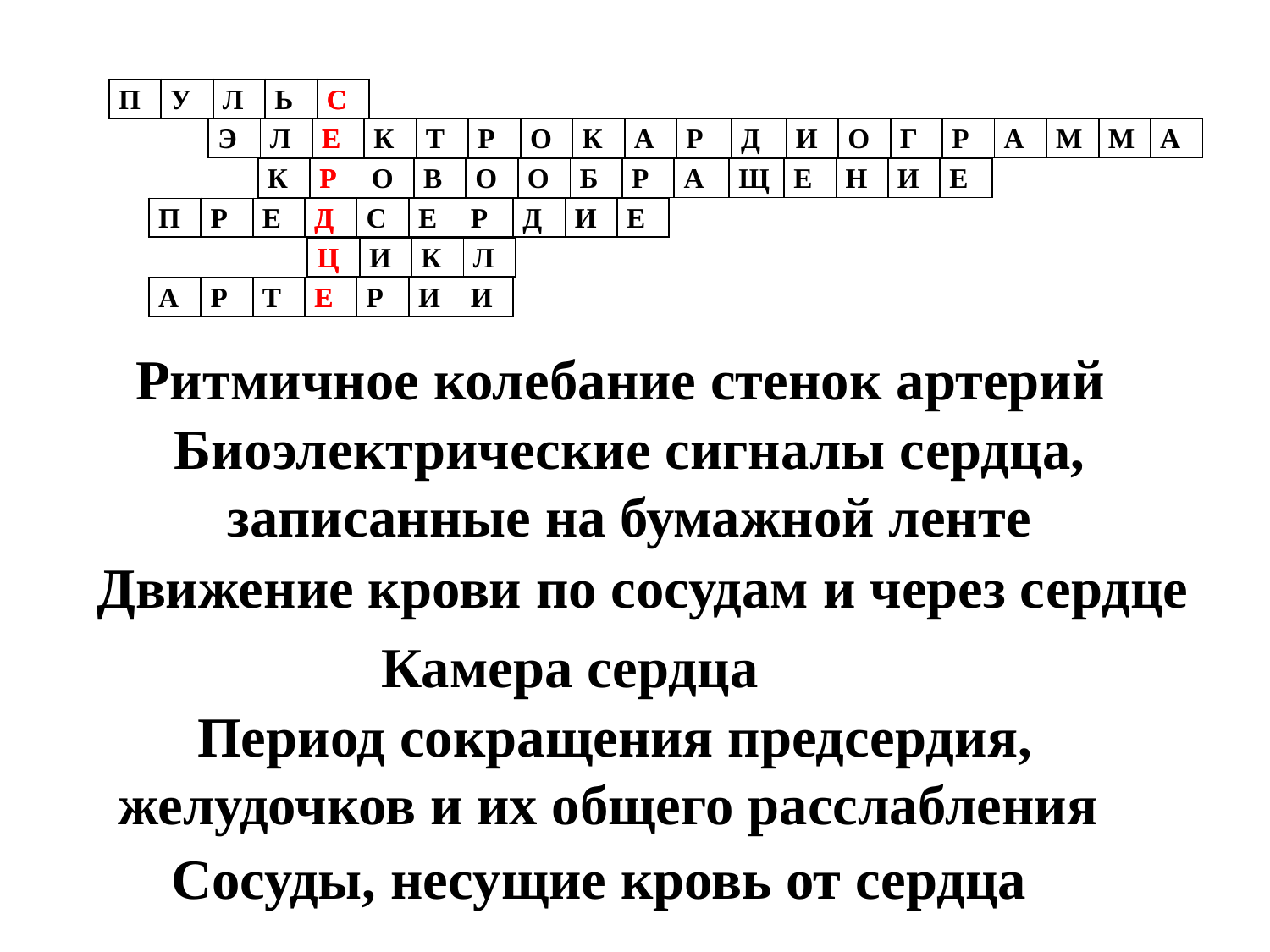

| П | У | Л | Ь | С |
| --- | --- | --- | --- | --- |
|  |  |  |  | С |
| --- | --- | --- | --- | --- |
| Э | Л | Е | К | Т | Р | О | К | А | Р | Д | И | О | Г | Р | А | М | М | А |
| --- | --- | --- | --- | --- | --- | --- | --- | --- | --- | --- | --- | --- | --- | --- | --- | --- | --- | --- |
|  |  | Е |  |  |  |  |  |  |  |  |  |  |  |  |  |  |  |  |
| --- | --- | --- | --- | --- | --- | --- | --- | --- | --- | --- | --- | --- | --- | --- | --- | --- | --- | --- |
| К | Р | О | В | О | О | Б | Р | А | Щ | Е | Н | И | Е |
| --- | --- | --- | --- | --- | --- | --- | --- | --- | --- | --- | --- | --- | --- |
|  | Р |  |  |  |  |  |  |  |  |  |  |  |  |
| --- | --- | --- | --- | --- | --- | --- | --- | --- | --- | --- | --- | --- | --- |
| П | Р | Е | Д | С | Е | Р | Д | И | Е |
| --- | --- | --- | --- | --- | --- | --- | --- | --- | --- |
|  |  |  | Д |  |  |  |  |  |  |
| --- | --- | --- | --- | --- | --- | --- | --- | --- | --- |
| Ц | И | К | Л |
| --- | --- | --- | --- |
| Ц |  |  |  |
| --- | --- | --- | --- |
| А | Р | Т | Е | Р | И | И |
| --- | --- | --- | --- | --- | --- | --- |
|  |  |  | Е |  |  |  |
| --- | --- | --- | --- | --- | --- | --- |
Ритмичное колебание стенок артерий
Биоэлектрические сигналы сердца, записанные на бумажной ленте
Движение крови по сосудам и через сердце
Камера сердца
Период сокращения предсердия, желудочков и их общего расслабления

Сосуды, несущие кровь от сердца